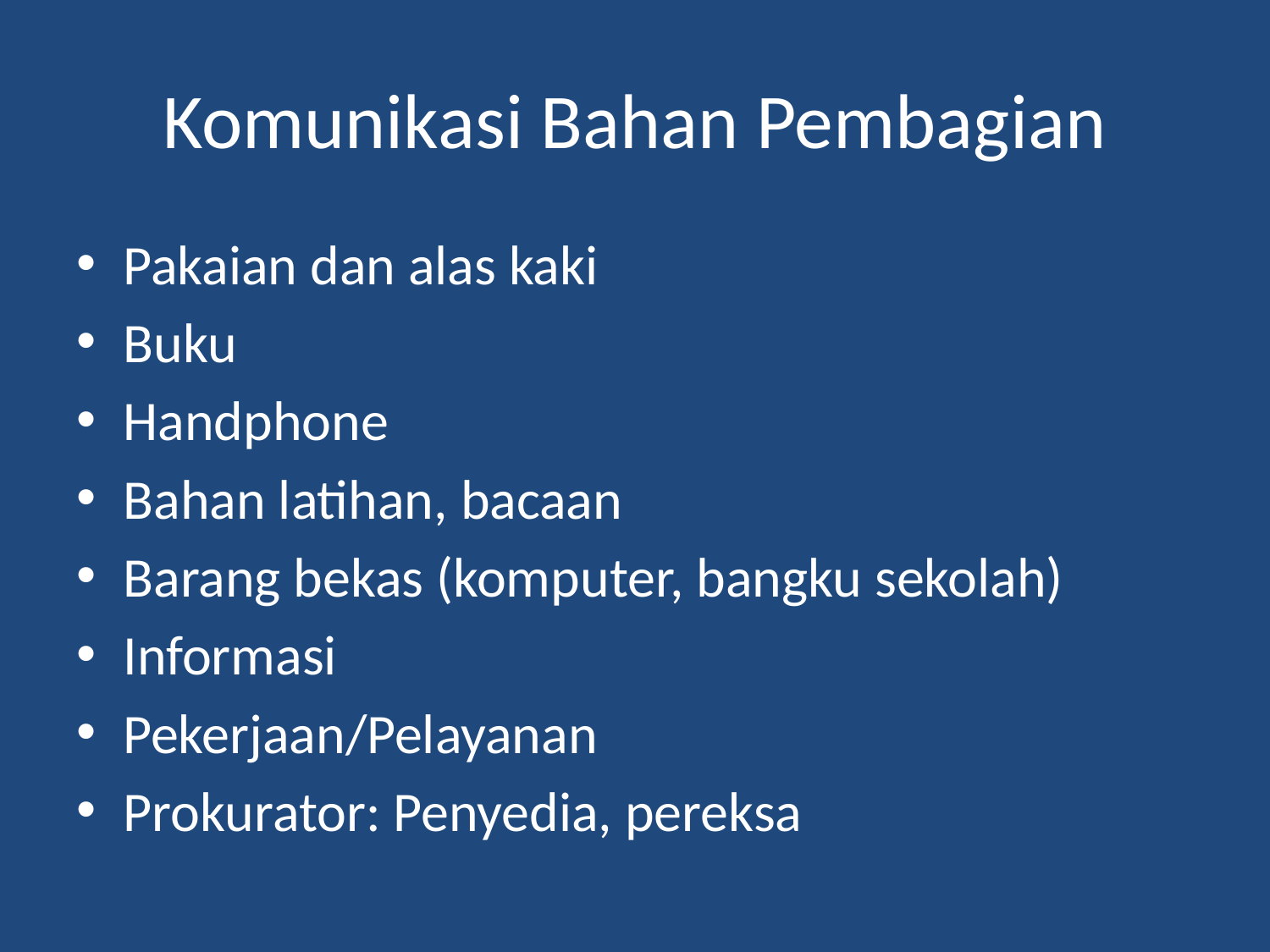

# Komunikasi Bahan Pembagian
Pakaian dan alas kaki
Buku
Handphone
Bahan latihan, bacaan
Barang bekas (komputer, bangku sekolah)
Informasi
Pekerjaan/Pelayanan
Prokurator: Penyedia, pereksa